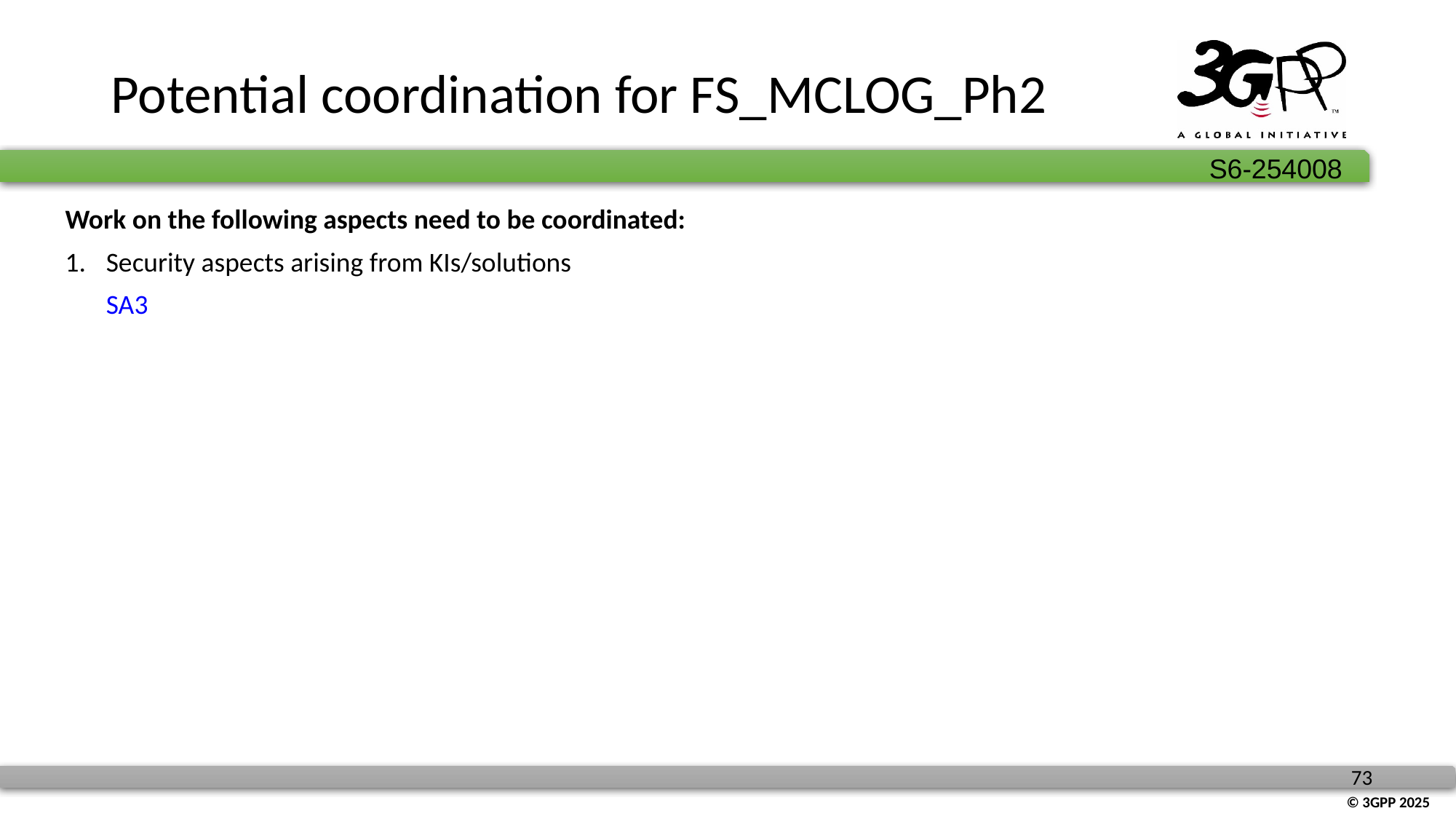

# Potential coordination for FS_MCLOG_Ph2
Work on the following aspects need to be coordinated:
Security aspects arising from KIs/solutions
SA3